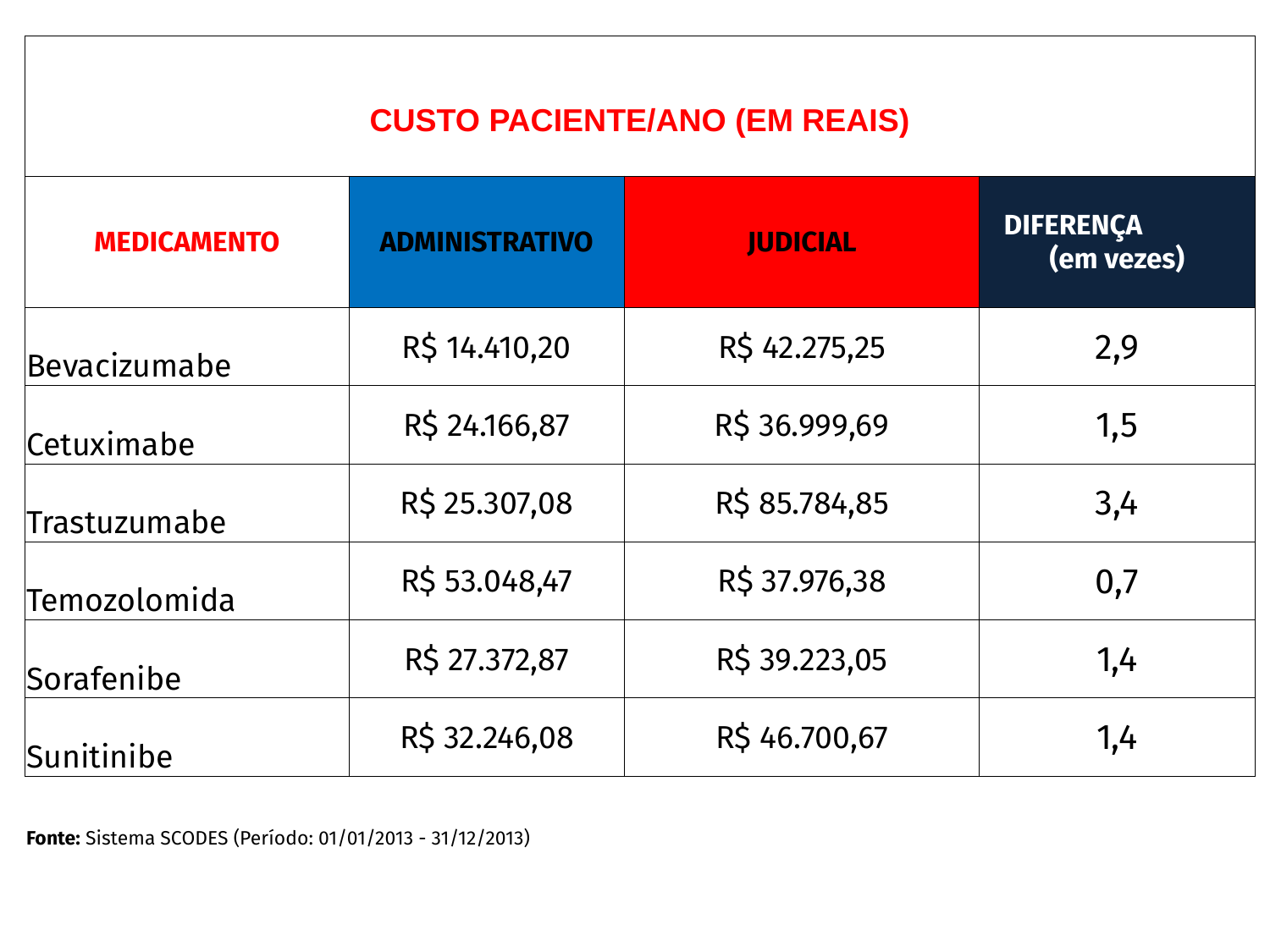

| CUSTO PACIENTE/ANO (EM REAIS) |  |  |  |
| --- | --- | --- | --- |
| MEDICAMENTO | ADMINISTRATIVO | JUDICIAL | DIFERENÇA (em vezes) |
| Bevacizumabe | R$ 14.410,20 | R$ 42.275,25 | 2,9 |
| Cetuximabe | R$ 24.166,87 | R$ 36.999,69 | 1,5 |
| Trastuzumabe | R$ 25.307,08 | R$ 85.784,85 | 3,4 |
| Temozolomida | R$ 53.048,47 | R$ 37.976,38 | 0,7 |
| Sorafenibe | R$ 27.372,87 | R$ 39.223,05 | 1,4 |
| Sunitinibe | R$ 32.246,08 | R$ 46.700,67 | 1,4 |
| Fonte: Sistema SCODES (Período: 01/01/2013 - 31/12/2013) |  |  |  |
#